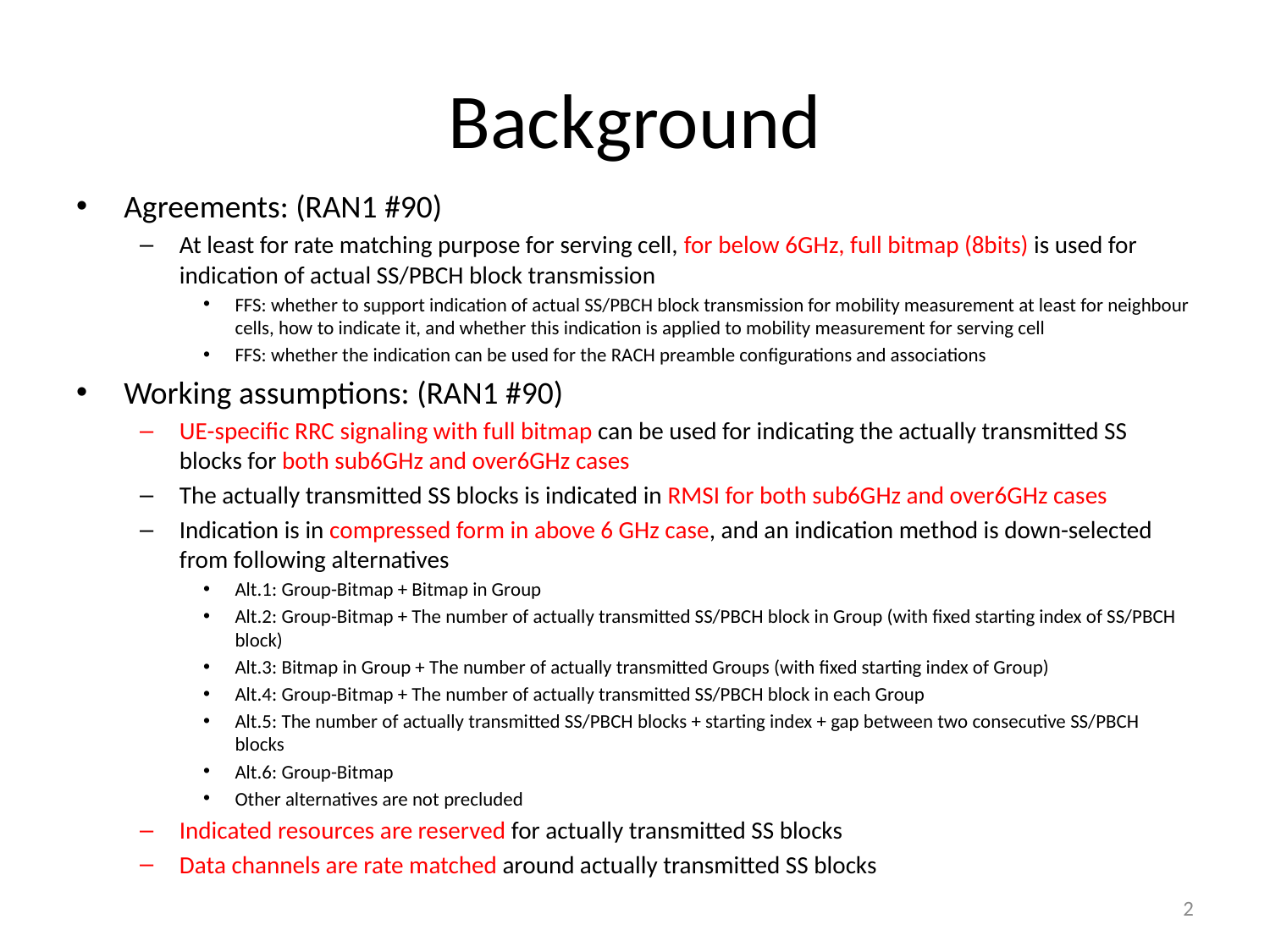

# Background
Agreements: (RAN1 #90)
At least for rate matching purpose for serving cell, for below 6GHz, full bitmap (8bits) is used for indication of actual SS/PBCH block transmission
FFS: whether to support indication of actual SS/PBCH block transmission for mobility measurement at least for neighbour cells, how to indicate it, and whether this indication is applied to mobility measurement for serving cell
FFS: whether the indication can be used for the RACH preamble configurations and associations
Working assumptions: (RAN1 #90)
UE-specific RRC signaling with full bitmap can be used for indicating the actually transmitted SS blocks for both sub6GHz and over6GHz cases
The actually transmitted SS blocks is indicated in RMSI for both sub6GHz and over6GHz cases
Indication is in compressed form in above 6 GHz case, and an indication method is down-selected from following alternatives
Alt.1: Group-Bitmap + Bitmap in Group
Alt.2: Group-Bitmap + The number of actually transmitted SS/PBCH block in Group (with fixed starting index of SS/PBCH block)
Alt.3: Bitmap in Group + The number of actually transmitted Groups (with fixed starting index of Group)
Alt.4: Group-Bitmap + The number of actually transmitted SS/PBCH block in each Group
Alt.5: The number of actually transmitted SS/PBCH blocks + starting index + gap between two consecutive SS/PBCH blocks
Alt.6: Group-Bitmap
Other alternatives are not precluded
Indicated resources are reserved for actually transmitted SS blocks
Data channels are rate matched around actually transmitted SS blocks
2